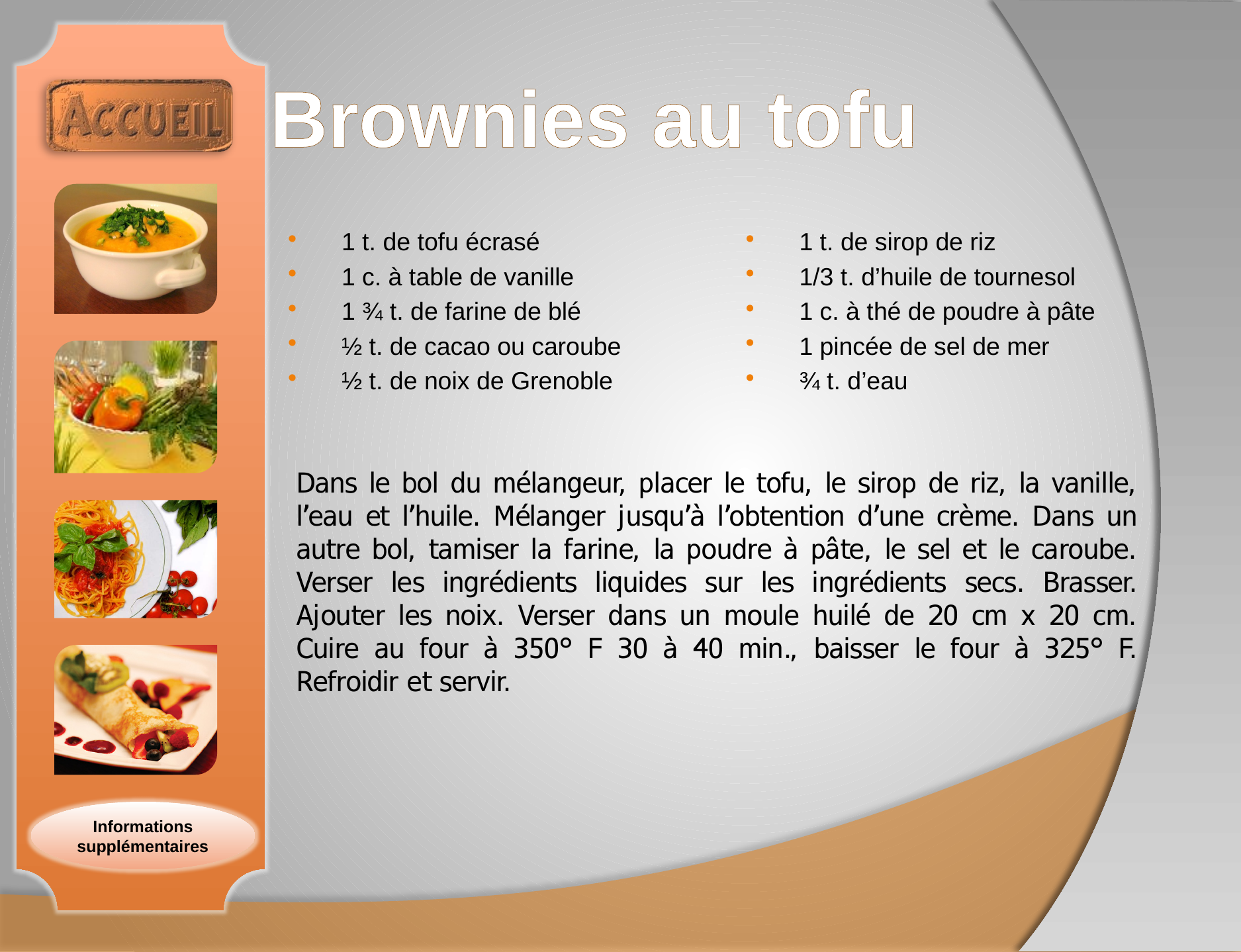

# Brownies au tofu
1 t. de tofu écrasé
1 c. à table de vanille
1 ¾ t. de farine de blé
½ t. de cacao ou caroube
½ t. de noix de Grenoble
1 t. de sirop de riz
1/3 t. d’huile de tournesol
1 c. à thé de poudre à pâte
1 pincée de sel de mer
¾ t. d’eau
Dans le bol du mélangeur, placer le tofu, le sirop de riz, la vanille, l’eau et l’huile. Mélanger jusqu’à l’obtention d’une crème. Dans un autre bol, tamiser la farine, la poudre à pâte, le sel et le caroube. Verser les ingrédients liquides sur les ingrédients secs. Brasser. Ajouter les noix. Verser dans un moule huilé de 20 cm x 20 cm. Cuire au four à 350° F 30 à 40 min., baisser le four à 325° F. Refroidir et servir.